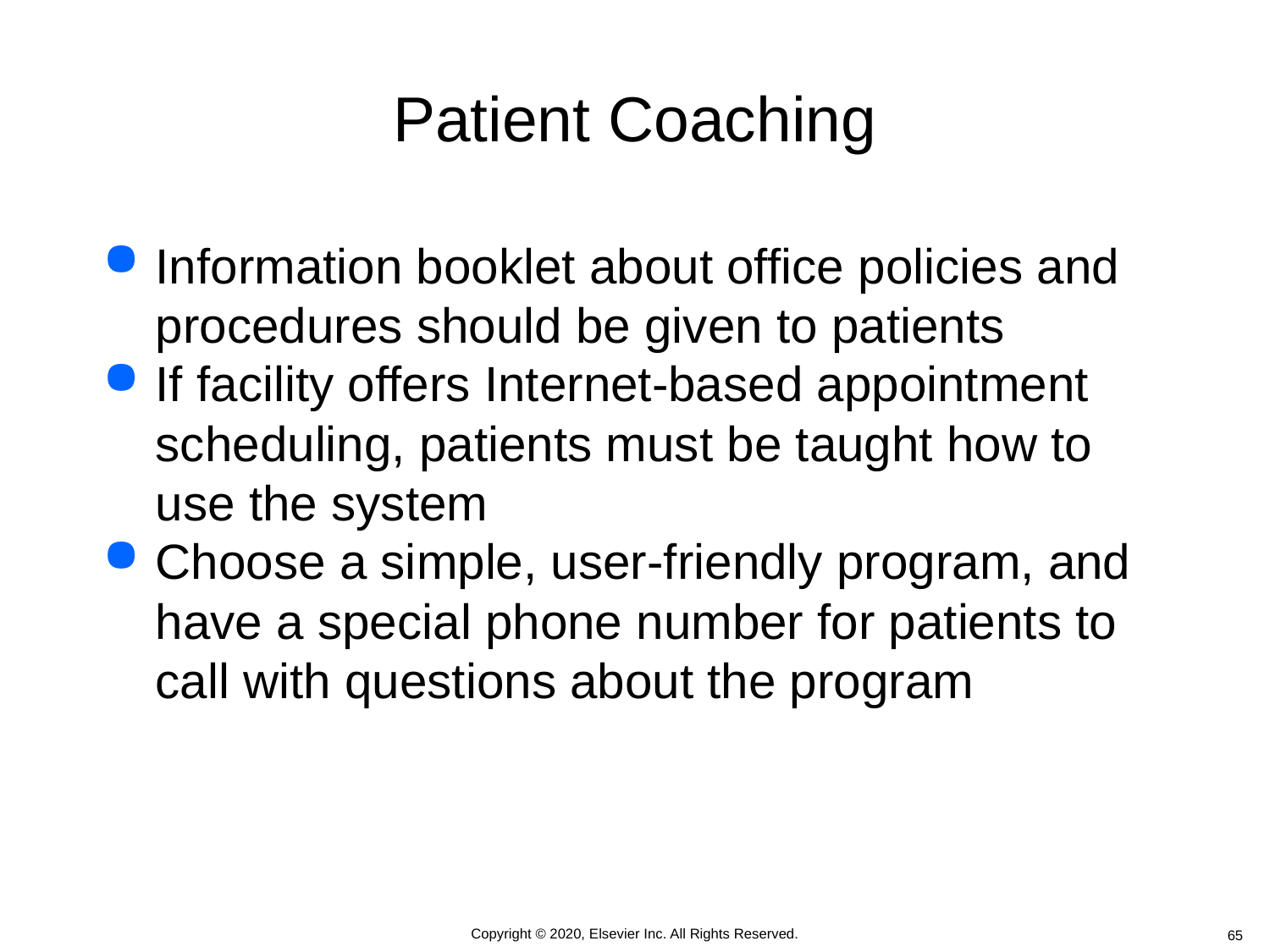

# Patient Coaching
Information booklet about office policies and procedures should be given to patients
If facility offers Internet-based appointment scheduling, patients must be taught how to use the system
Choose a simple, user-friendly program, and have a special phone number for patients to call with questions about the program

 65